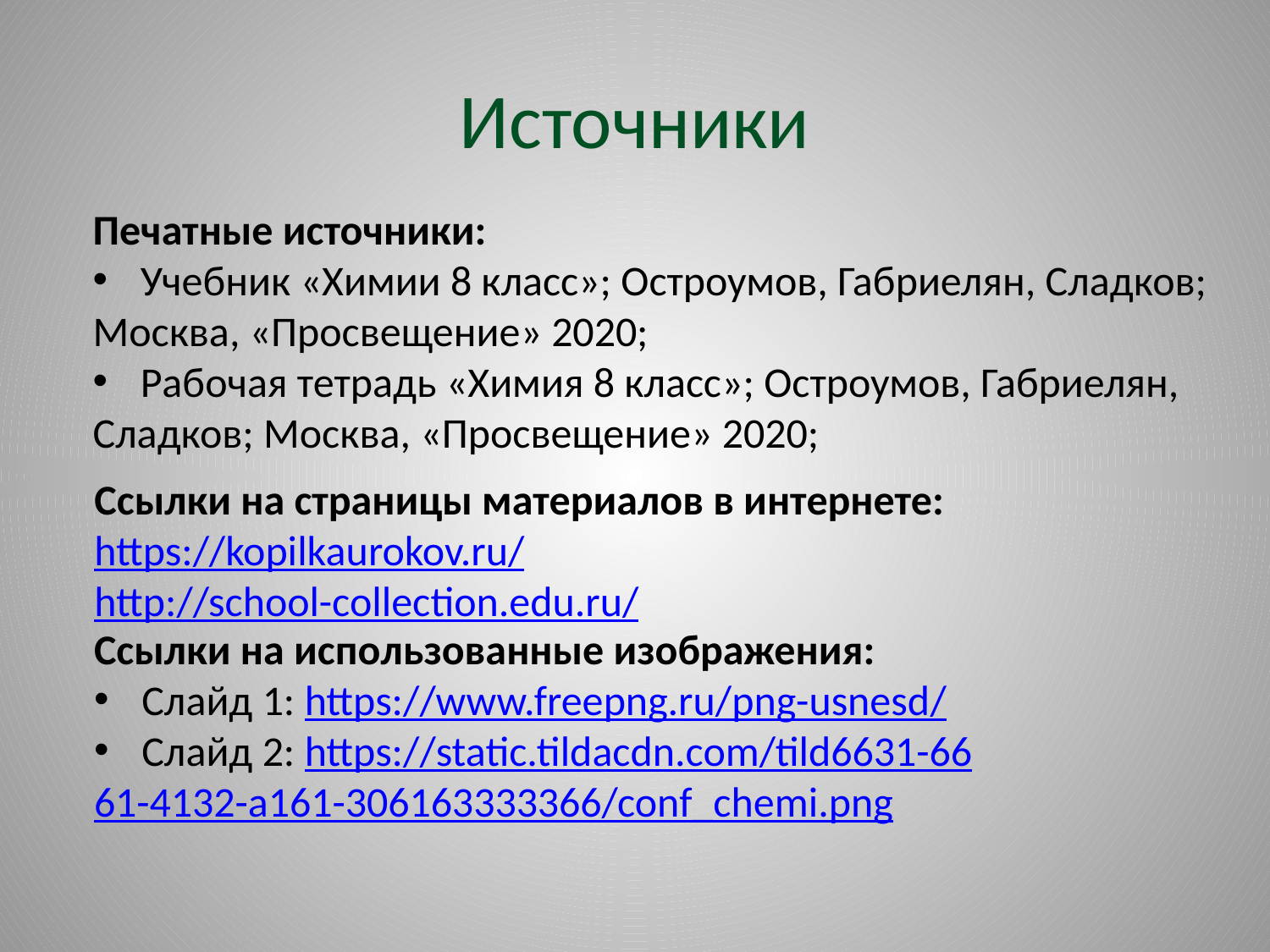

# Источники
Печатные источники:
Учебник «Химии 8 класс»; Остроумов, Габриелян, Сладков;
Москва, «Просвещение» 2020;
Рабочая тетрадь «Химия 8 класс»; Остроумов, Габриелян,
Сладков; Москва, «Просвещение» 2020;
Ссылки на страницы материалов в интернете:
https://kopilkaurokov.ru/
http://school-collection.edu.ru/
Ссылки на использованные изображения:
Слайд 1: https://www.freepng.ru/png-usnesd/
Слайд 2: https://static.tildacdn.com/tild6631-66
61-4132-a161-306163333366/conf_chemi.png